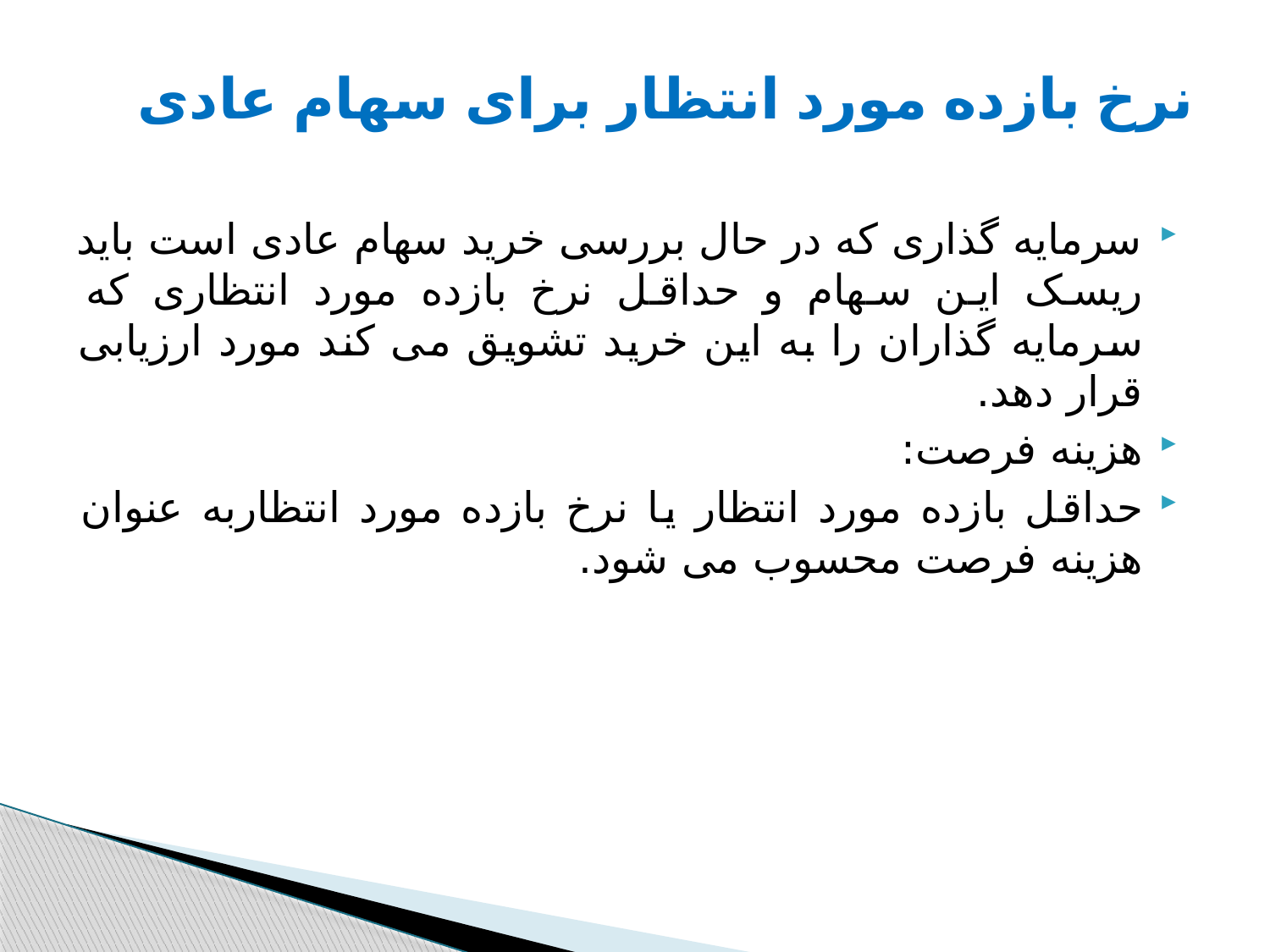

# نرخ بازده مورد انتظار برای سهام عادی
سرمایه گذاری که در حال بررسی خرید سهام عادی است باید ریسک این سهام و حداقل نرخ بازده مورد انتظاری که سرمایه گذاران را به این خرید تشویق می کند مورد ارزیابی قرار دهد.
هزینه فرصت:
حداقل بازده مورد انتظار یا نرخ بازده مورد انتظاربه عنوان هزینه فرصت محسوب می شود.